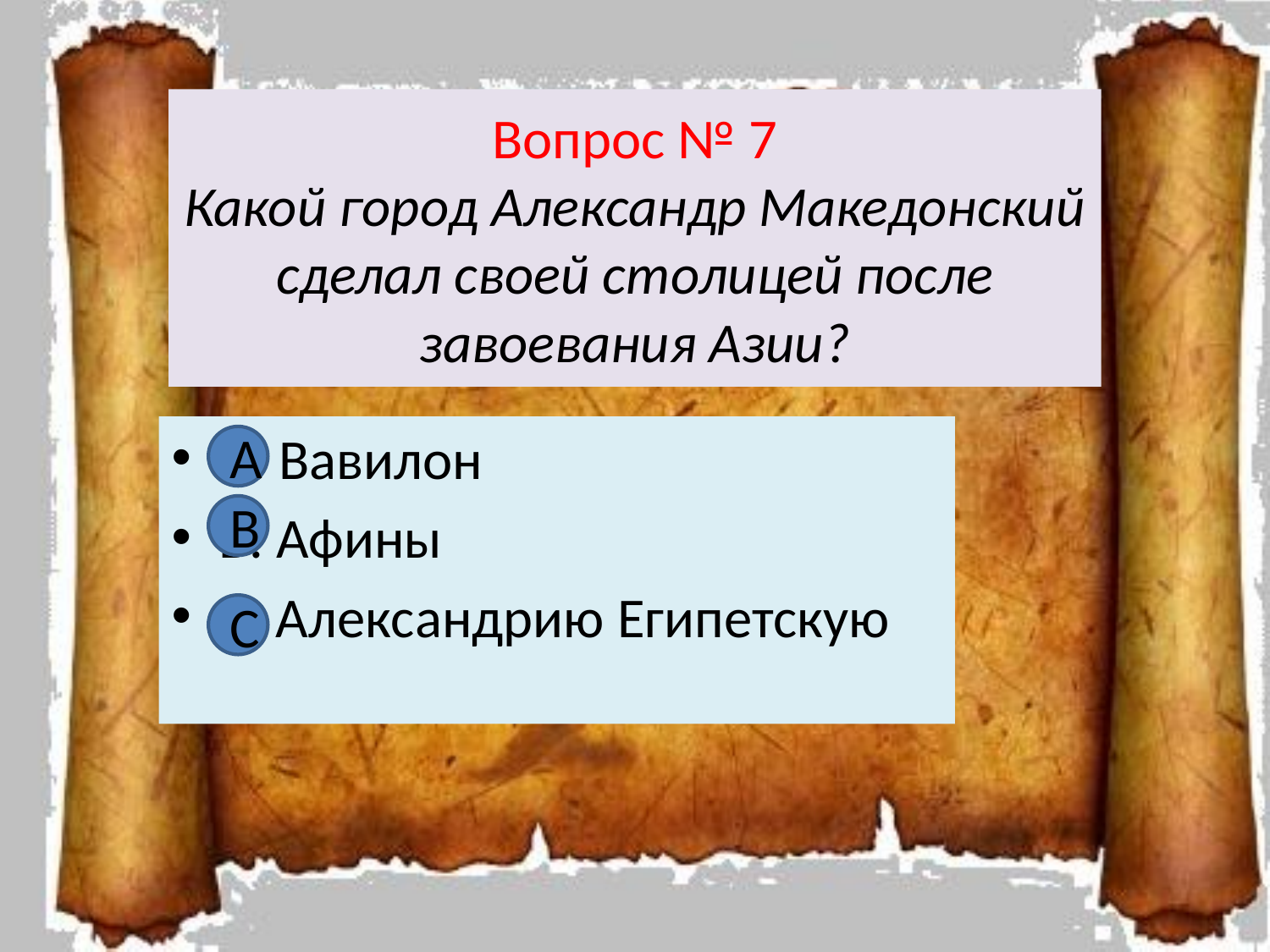

# Вопрос № 7 Какой город Александр Македонский сделал своей столицей после завоевания Азии?
А. Вавилон
В. Афины
С. Александрию Египетскую
А
В
С